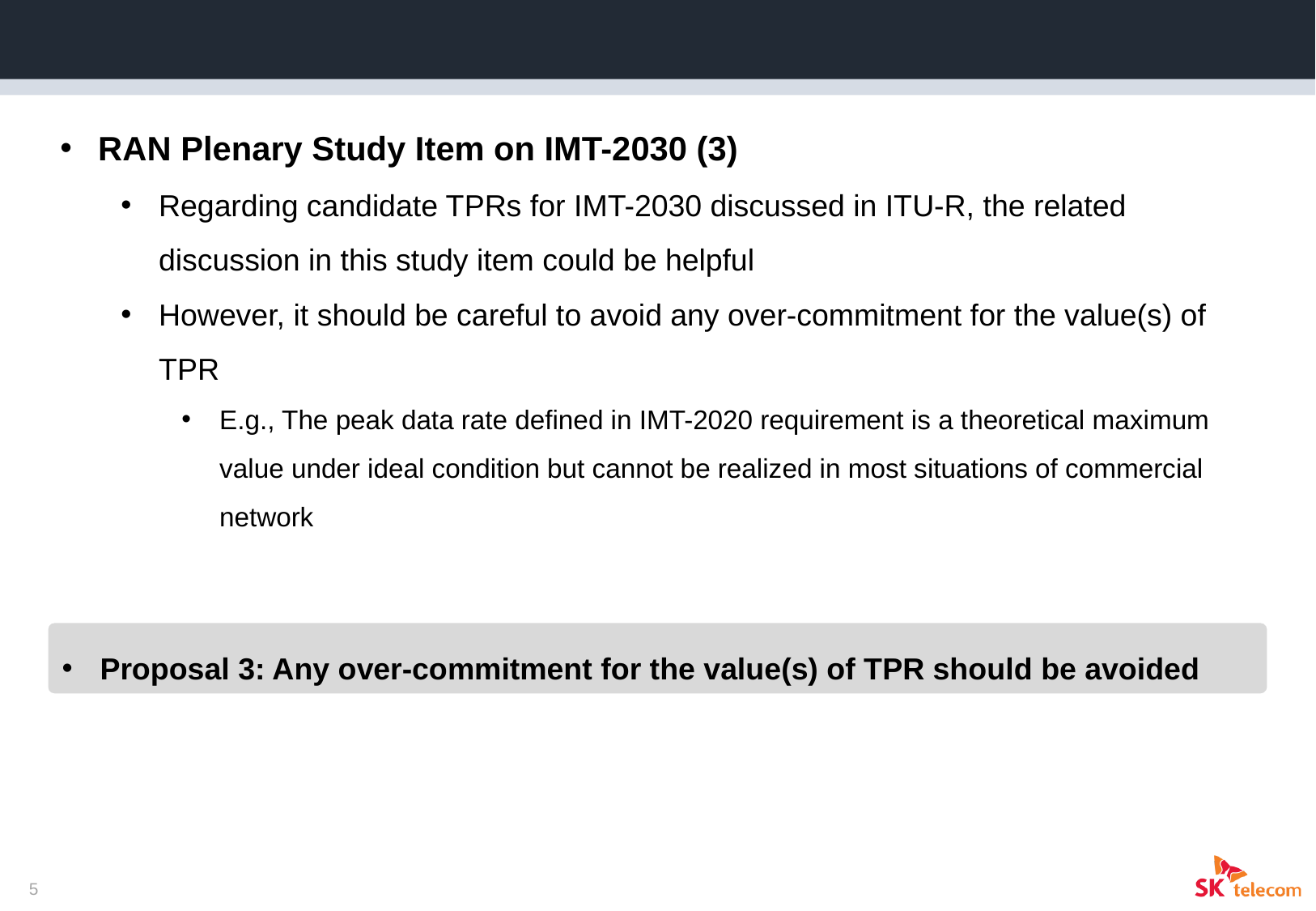

Discussion
RAN Plenary Study Item on IMT-2030 (3)
Regarding candidate TPRs for IMT-2030 discussed in ITU-R, the related discussion in this study item could be helpful
However, it should be careful to avoid any over-commitment for the value(s) of TPR
E.g., The peak data rate defined in IMT-2020 requirement is a theoretical maximum value under ideal condition but cannot be realized in most situations of commercial network

Proposal 3: Any over-commitment for the value(s) of TPR should be avoided